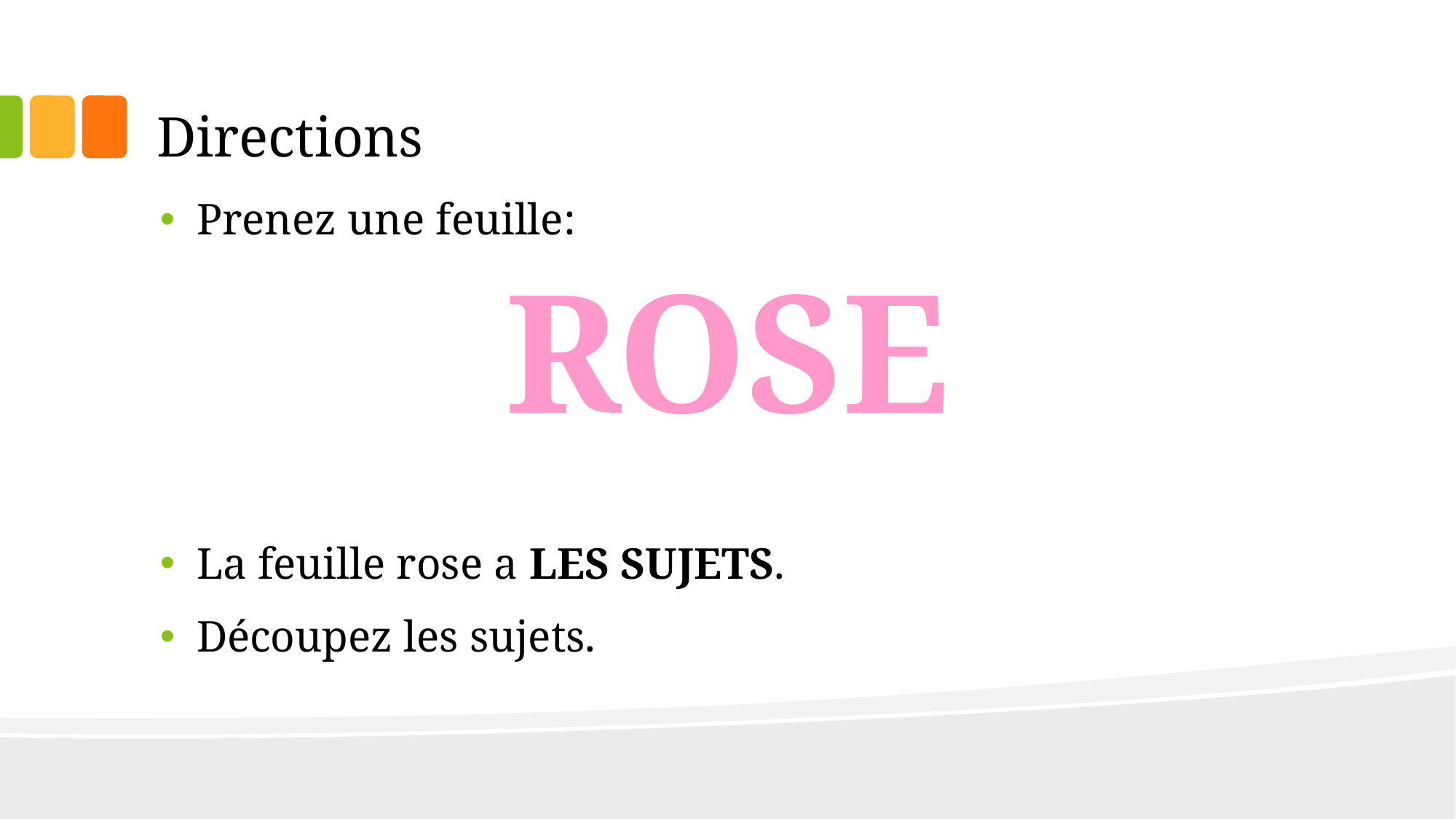

# Directions
Prenez une feuille:
ROSE

La feuille rose a LES SUJETS.
Découpez les sujets.